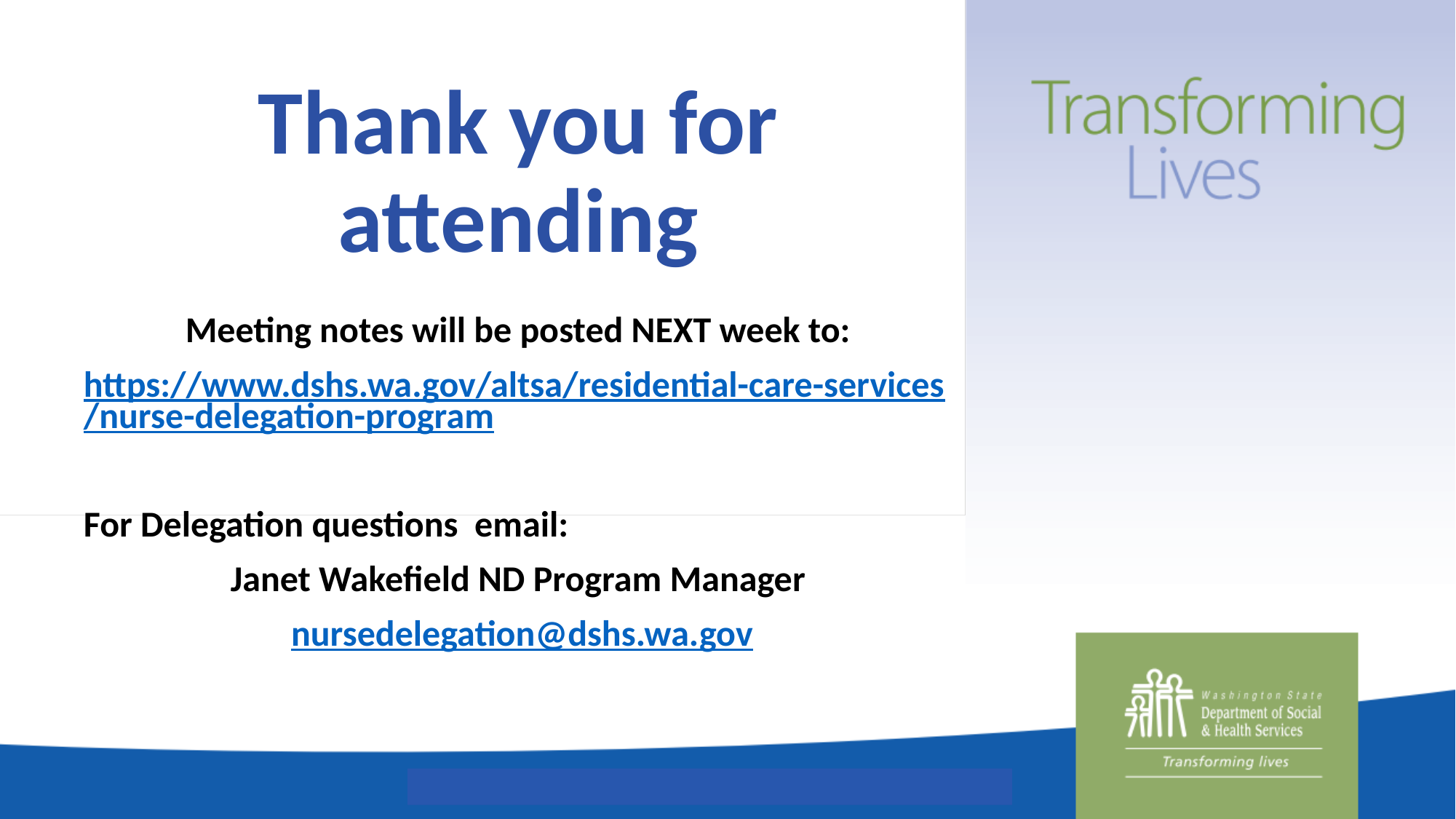

# Thank you for attending
Meeting notes will be posted NEXT week to:
https://www.dshs.wa.gov/altsa/residential-care-services/nurse-delegation-program

For Delegation questions  email:
Janet Wakefield ND Program Manager
 nursedelegation@dshs.wa.gov